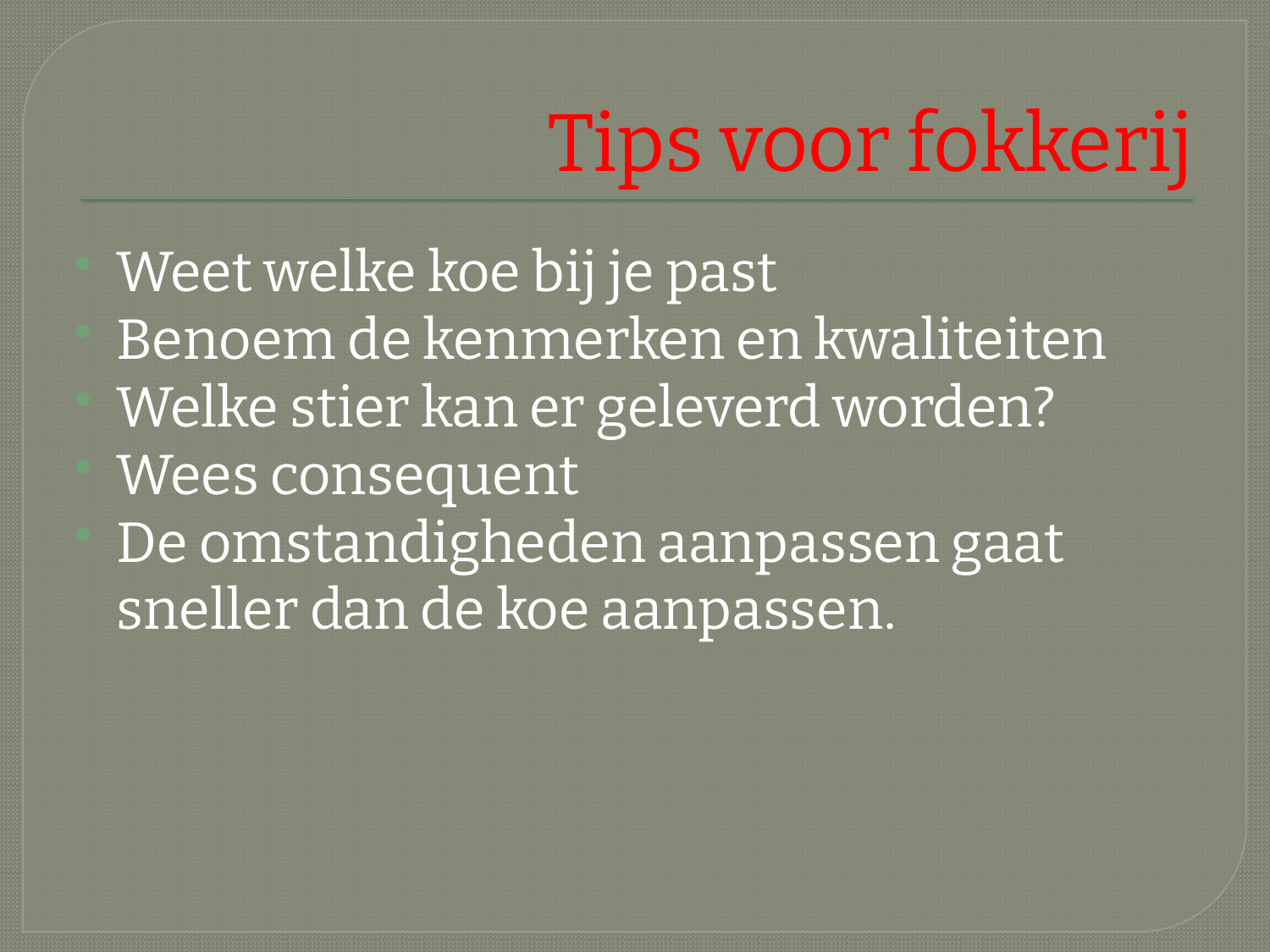

# Tips voor fokkerij
Weet welke koe bij je past
Benoem de kenmerken en kwaliteiten
Welke stier kan er geleverd worden?
Wees consequent
De omstandigheden aanpassen gaat sneller dan de koe aanpassen.